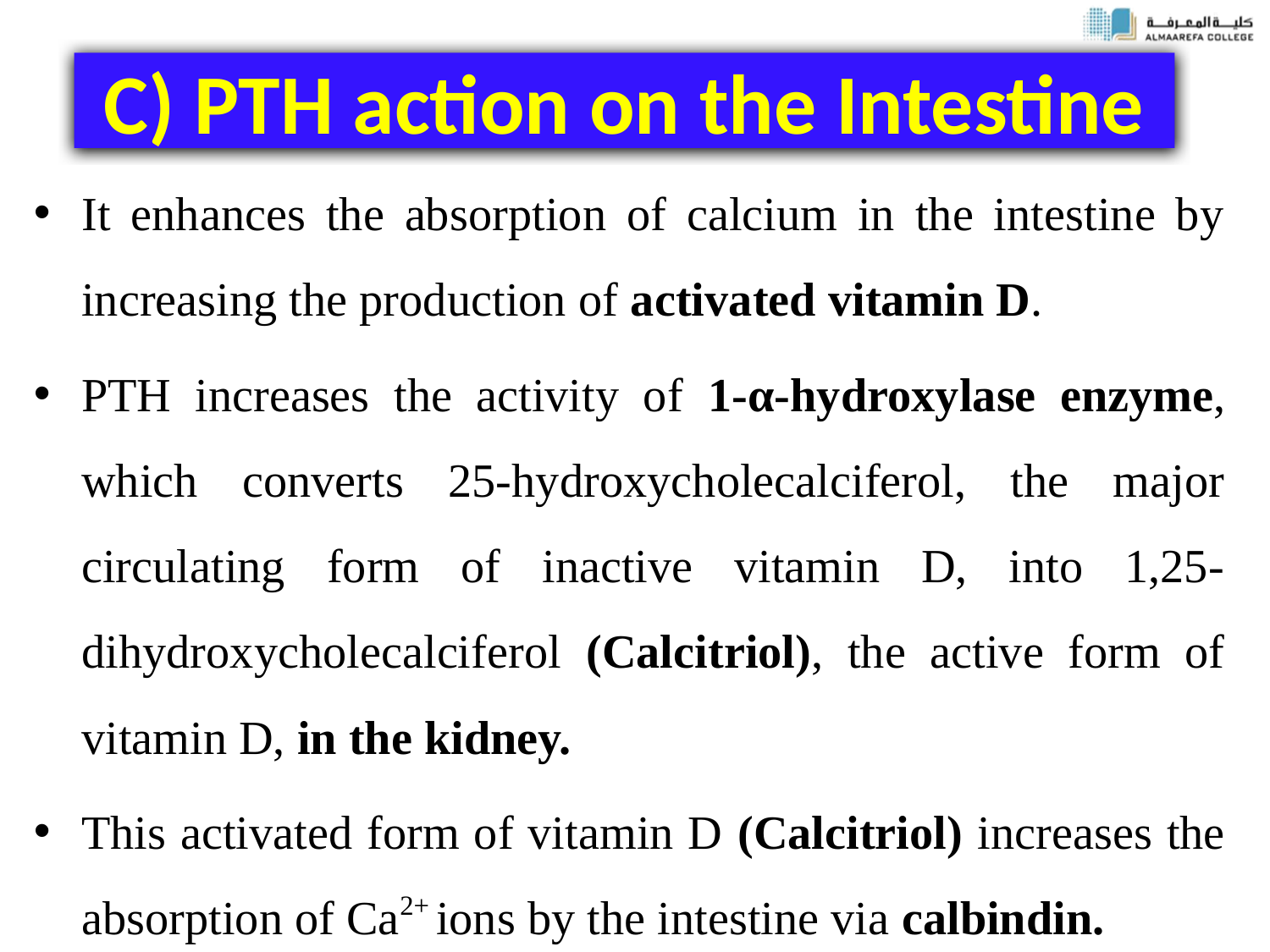

# C) PTH action on the Intestine
It enhances the absorption of calcium in the intestine by increasing the production of activated vitamin D.
PTH increases the activity of 1-α-hydroxylase enzyme, which converts 25-hydroxycholecalciferol, the major circulating form of inactive vitamin D, into 1,25-dihydroxycholecalciferol (Calcitriol), the active form of vitamin D, in the kidney.
This activated form of vitamin D (Calcitriol) increases the absorption of Ca2+ ions by the intestine via calbindin.